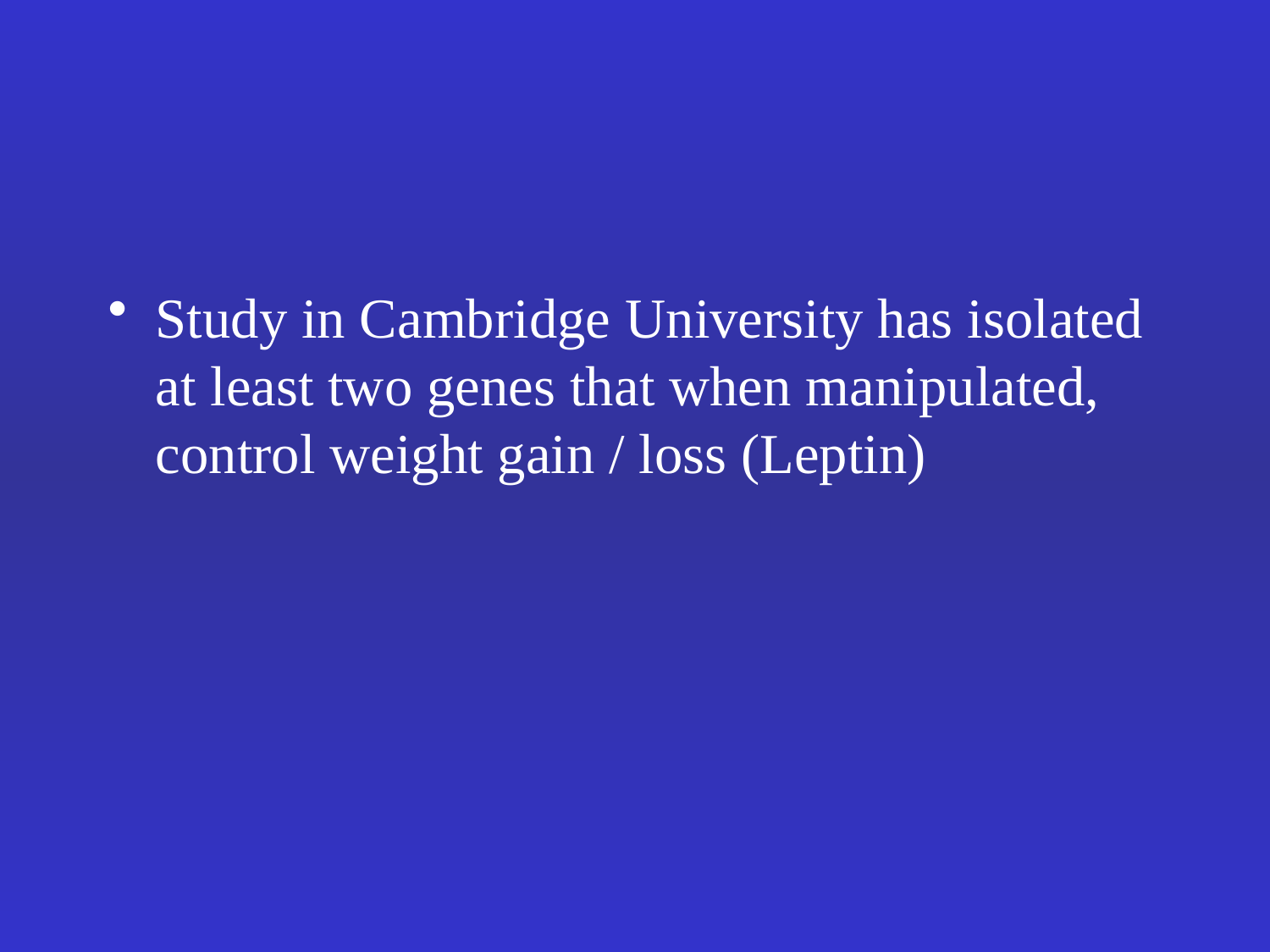

#
Study in Cambridge University has isolated at least two genes that when manipulated, control weight gain / loss (Leptin)